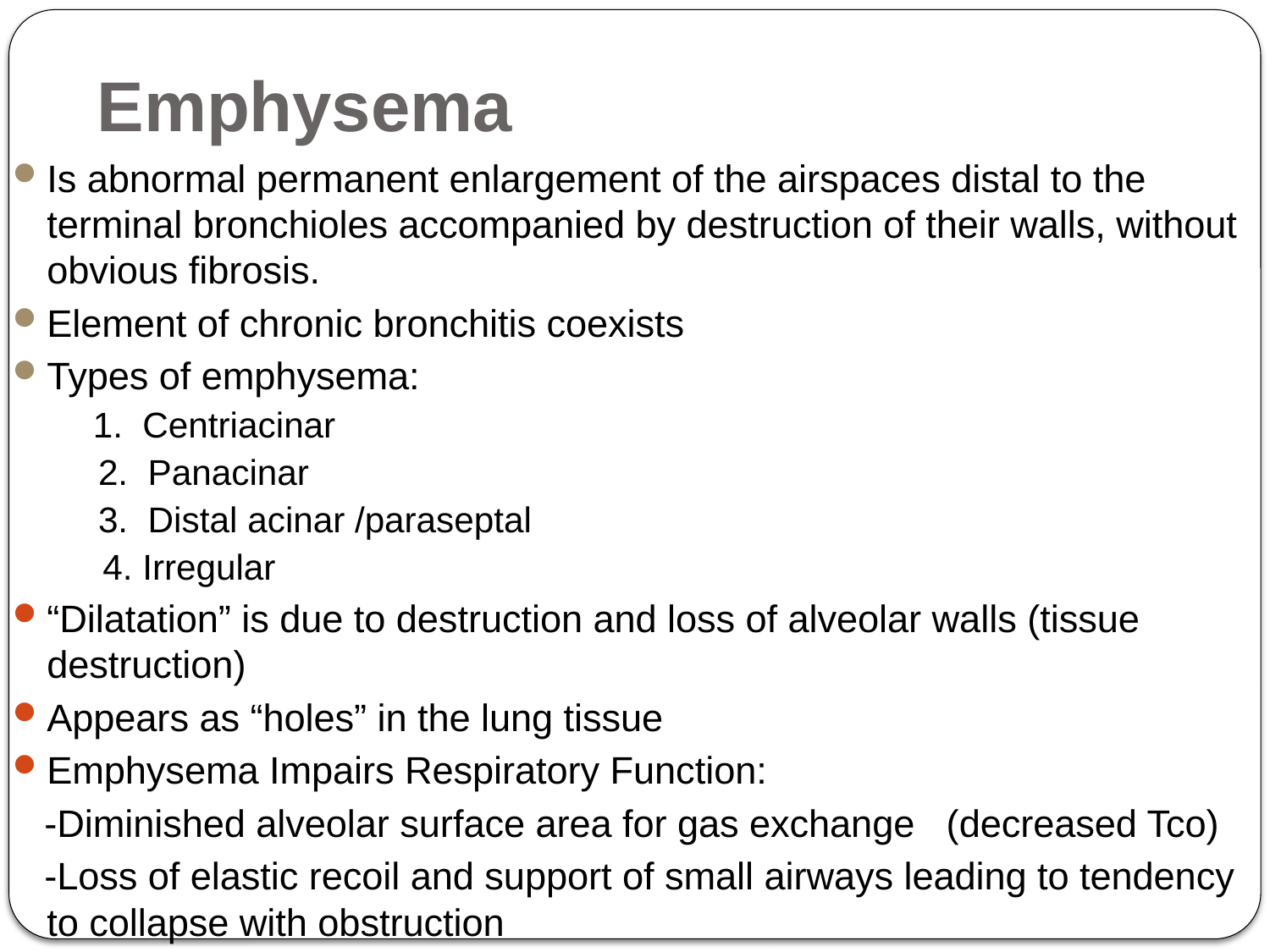

# Emphysema
Is abnormal permanent enlargement of the airspaces distal to the terminal bronchioles accompanied by destruction of their walls, without obvious fibrosis.
Element of chronic bronchitis coexists
Types of emphysema:
	1.  Centriacinar
    2.  Panacinar
    3.  Distal acinar /paraseptal
	 4. Irregular
“Dilatation” is due to destruction and loss of alveolar walls (tissue destruction)
Appears as “holes” in the lung tissue
Emphysema Impairs Respiratory Function:
   -Diminished alveolar surface area for gas exchange   (decreased Tco)
   -Loss of elastic recoil and support of small airways leading to tendency to collapse with obstruction